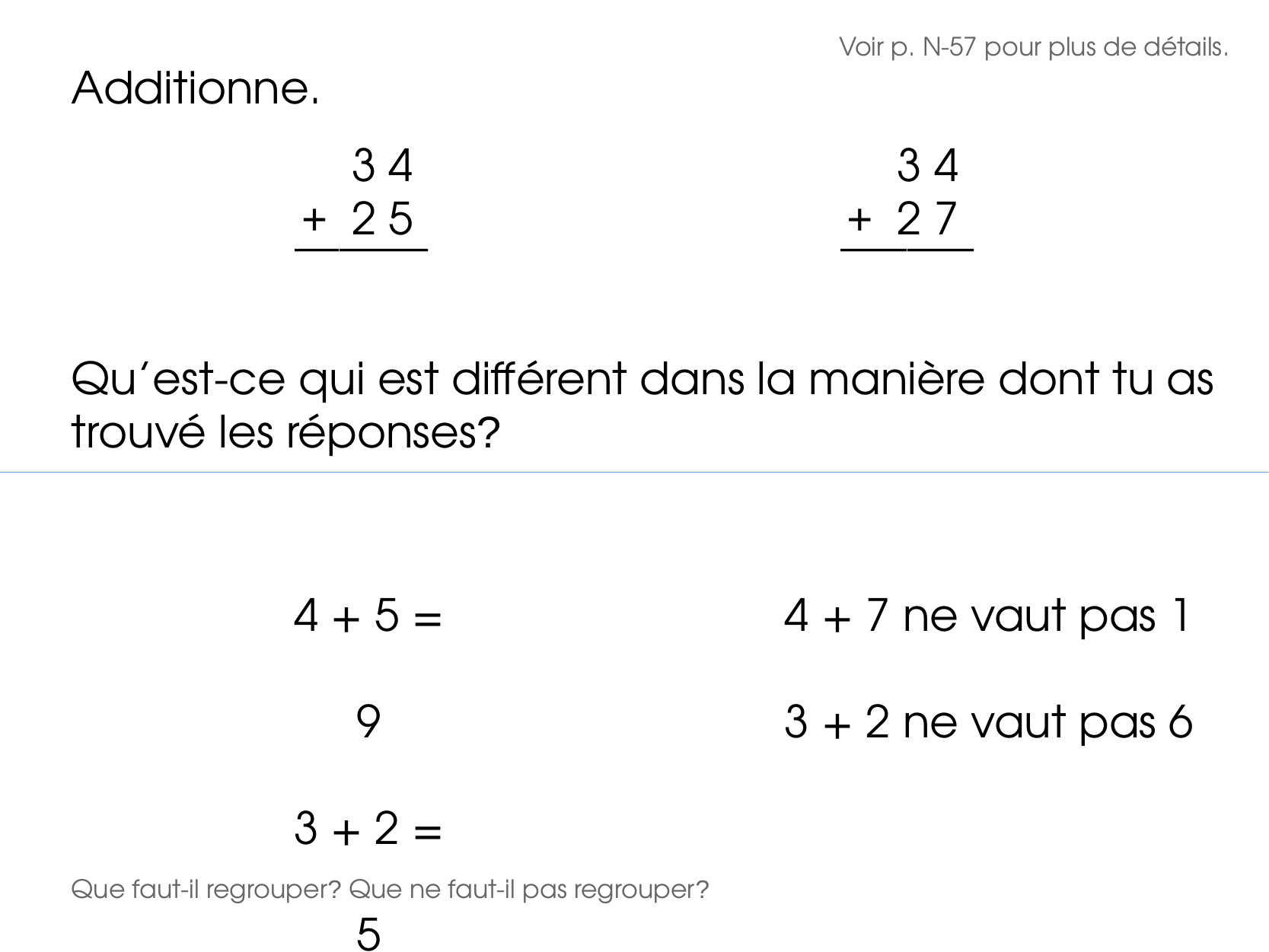

Voir p. N-57 pour plus de détails.
Additionne.
 3 4
 2 5
+
______
 3 4
 2 7
+
______
Qu’est-ce qui est différent dans la manière dont tu as trouvé les réponses?
4 + 5 = 9
3 + 2 = 5
4 + 7 ne vaut pas 1
3 + 2 ne vaut pas 6
Que faut-il regrouper? Que ne faut-il pas regrouper?